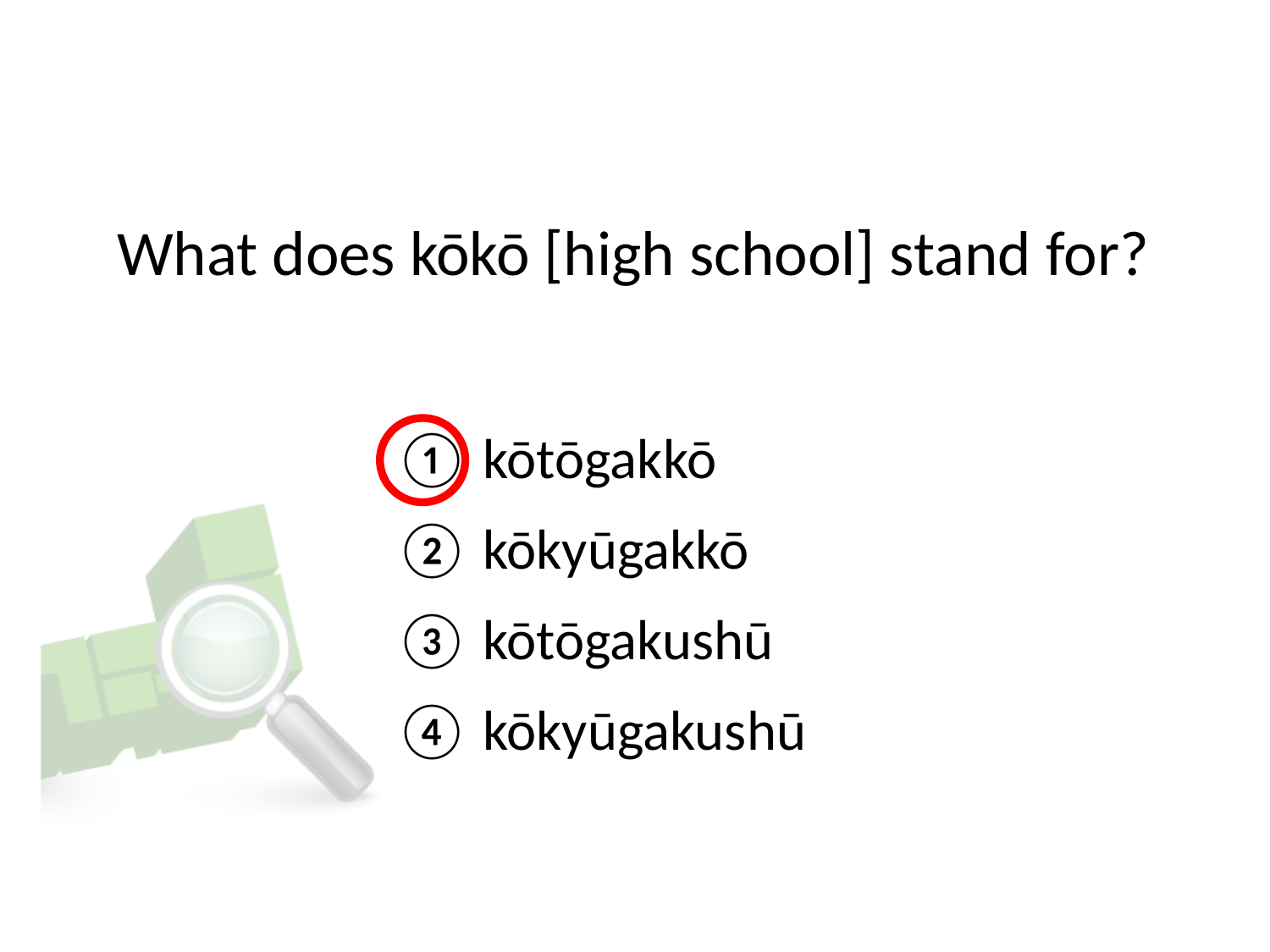

# What does kōkō [high school] stand for?
① kōtōgakkō
② kōkyūgakkō
③ kōtōgakushū
④ kōkyūgakushū